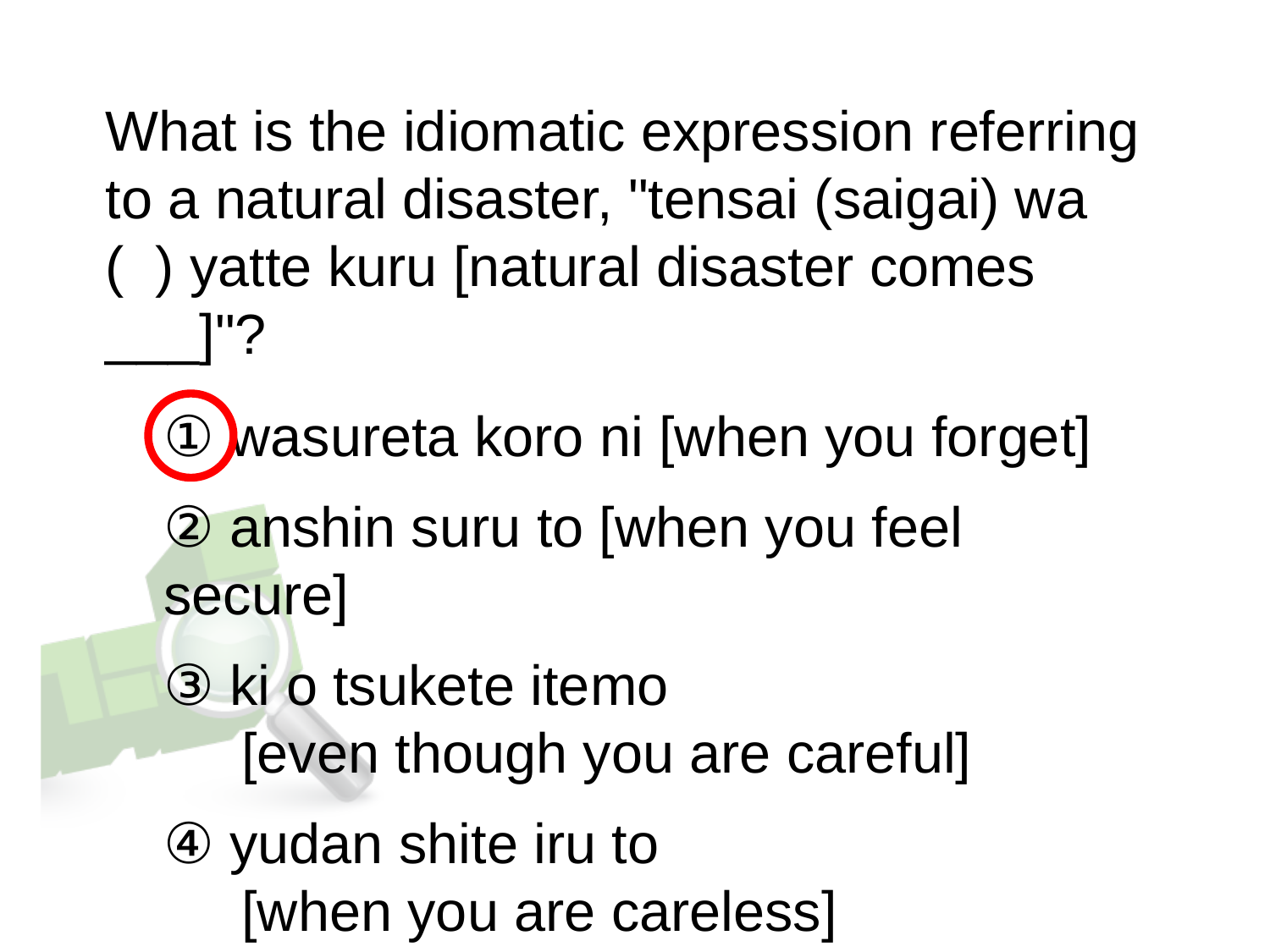

# What is the idiomatic expression referring to a natural disaster, "tensai (saigai) wa (  ) yatte kuru [natural disaster comes ___]"?

① wasureta koro ni [when you forget]
② anshin suru to [when you feel secure]
③ ki o tsukete itemo
     [even though you are careful]
④ yudan shite iru to
     [when you are careless]